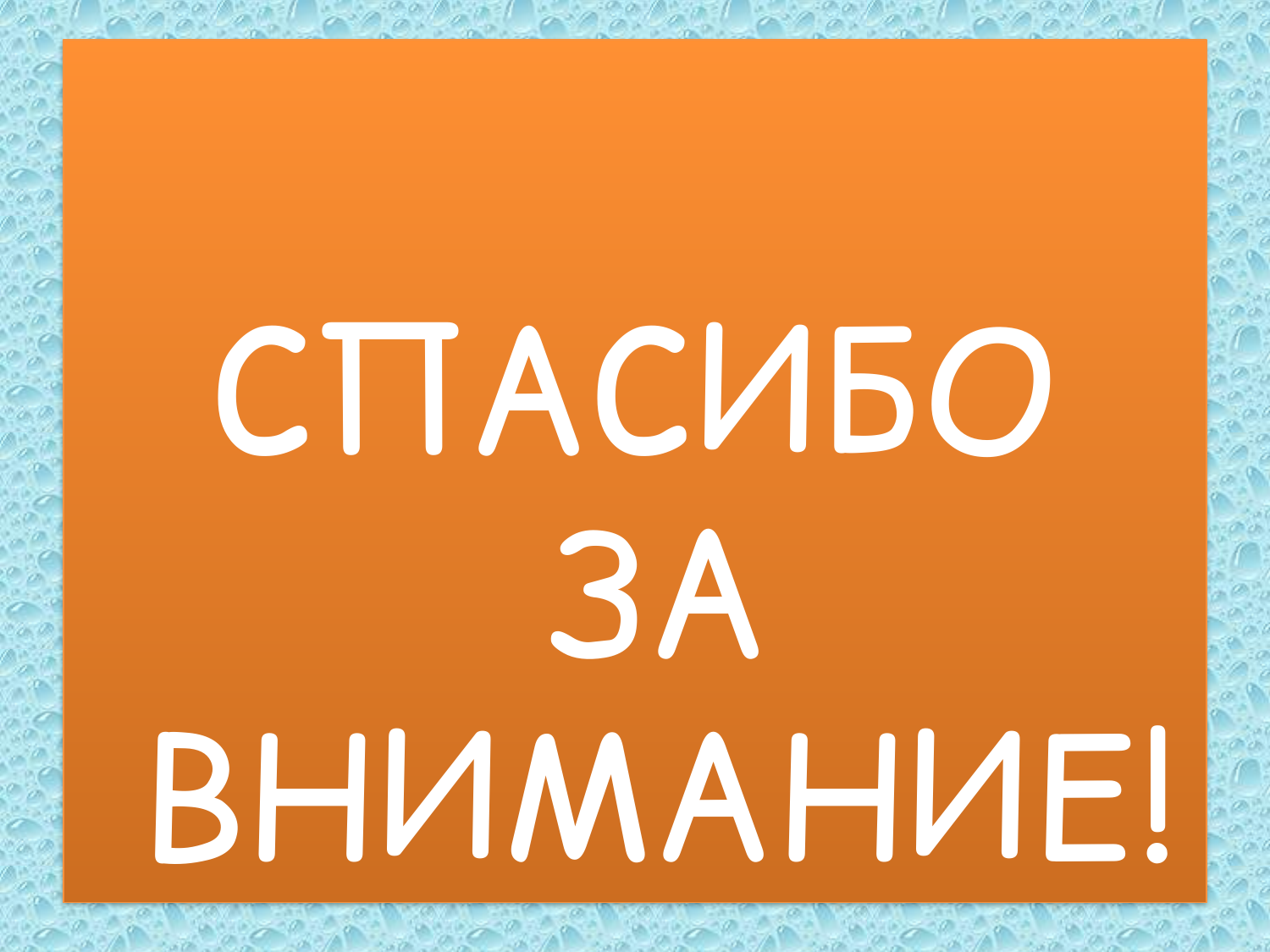

#

СПАСИБО ЗА ВНИМАНИЕ!
Тприезжайте в гости к нам, всем мы будем рады